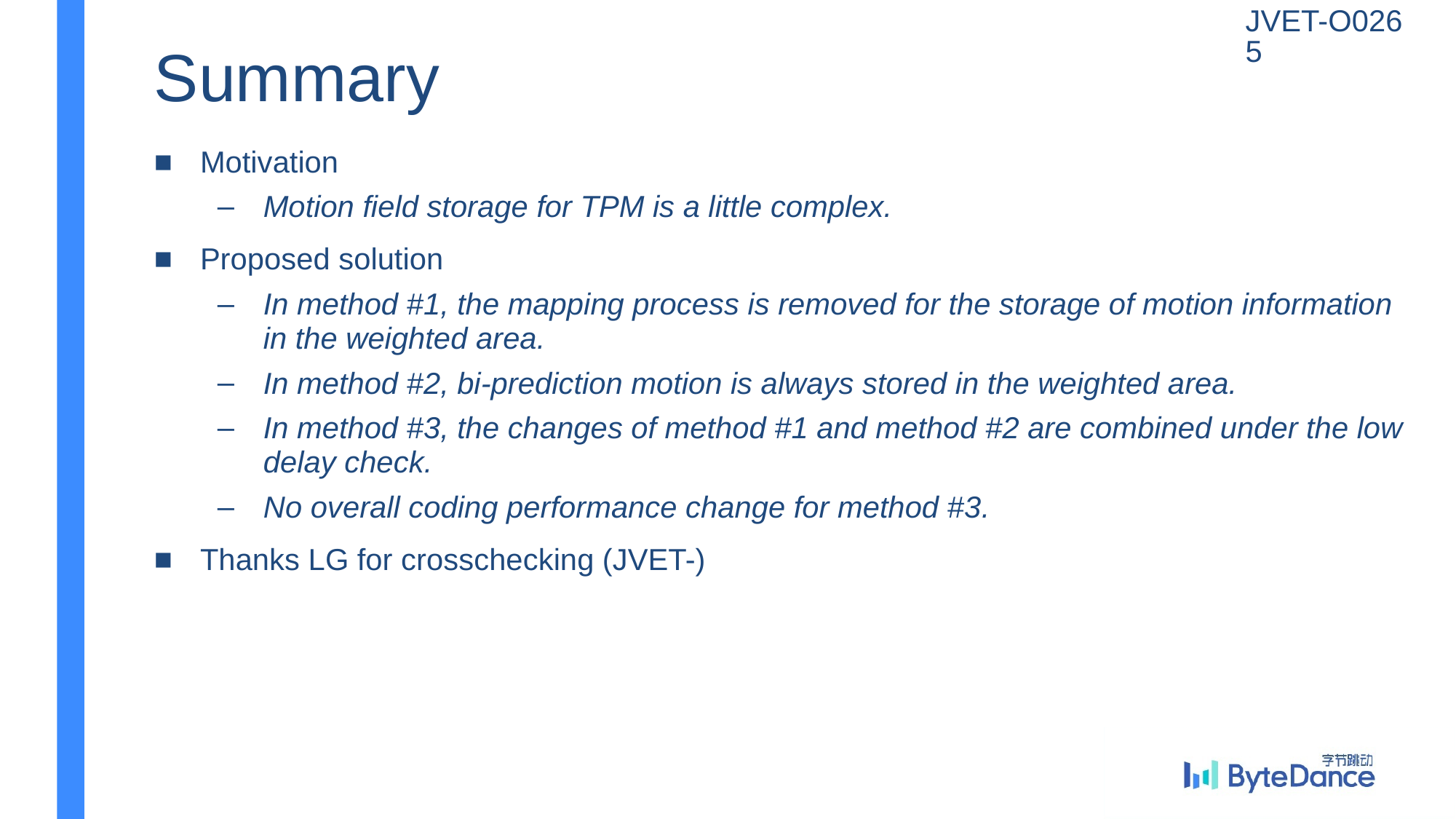

JVET-O0265
# Summary
Motivation
Motion field storage for TPM is a little complex.
Proposed solution
In method #1, the mapping process is removed for the storage of motion information in the weighted area.
In method #2, bi-prediction motion is always stored in the weighted area.
In method #3, the changes of method #1 and method #2 are combined under the low delay check.
No overall coding performance change for method #3.
Thanks LG for crosschecking (JVET-)